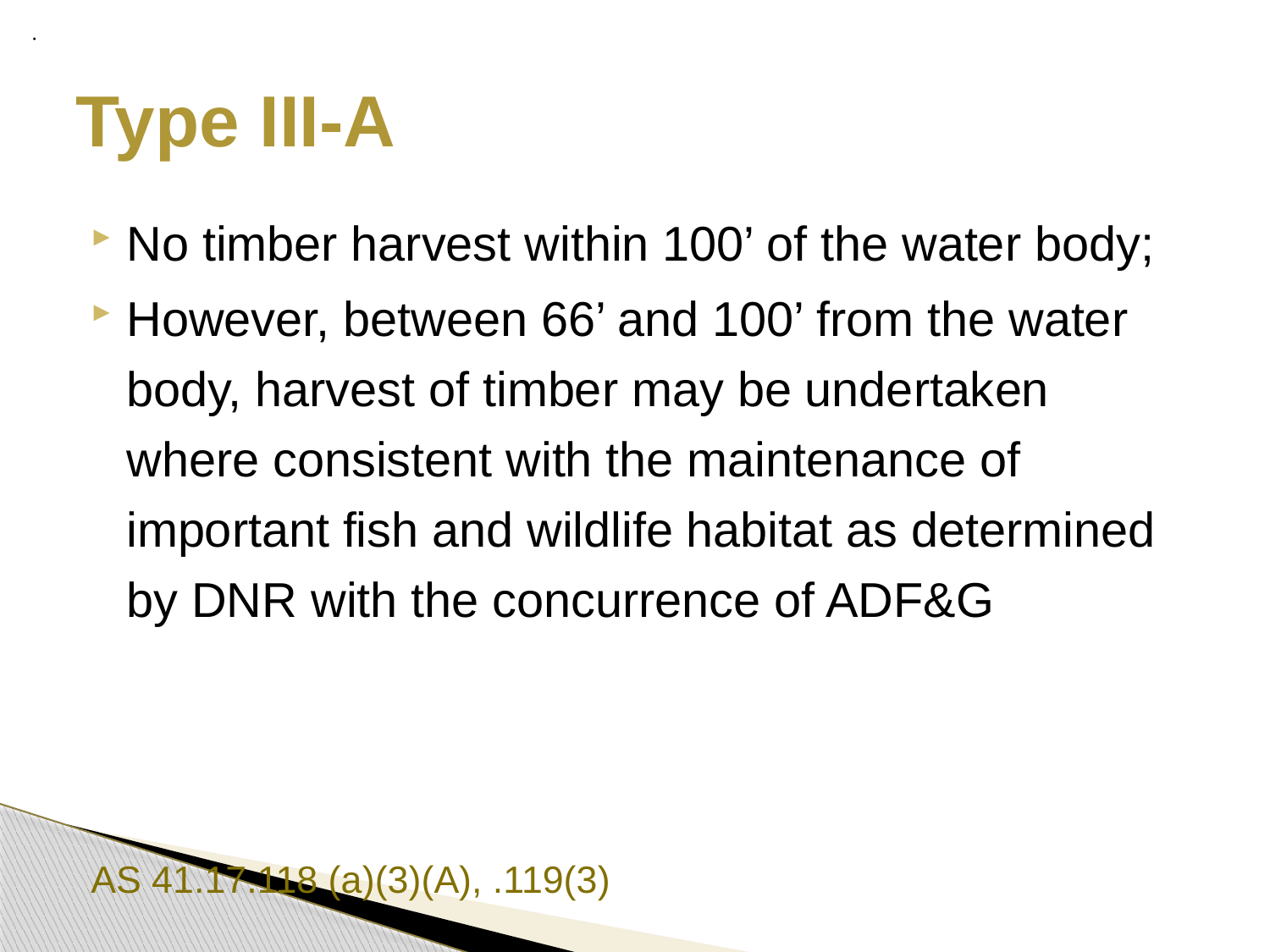

.
# Type III-A
No timber harvest within 100’ of the water body;
However, between 66’ and 100’ from the water body, harvest of timber may be undertaken where consistent with the maintenance of important fish and wildlife habitat as determined by DNR with the concurrence of ADF&G

				AS 41.17.118 (a)(3)(A), .119(3)